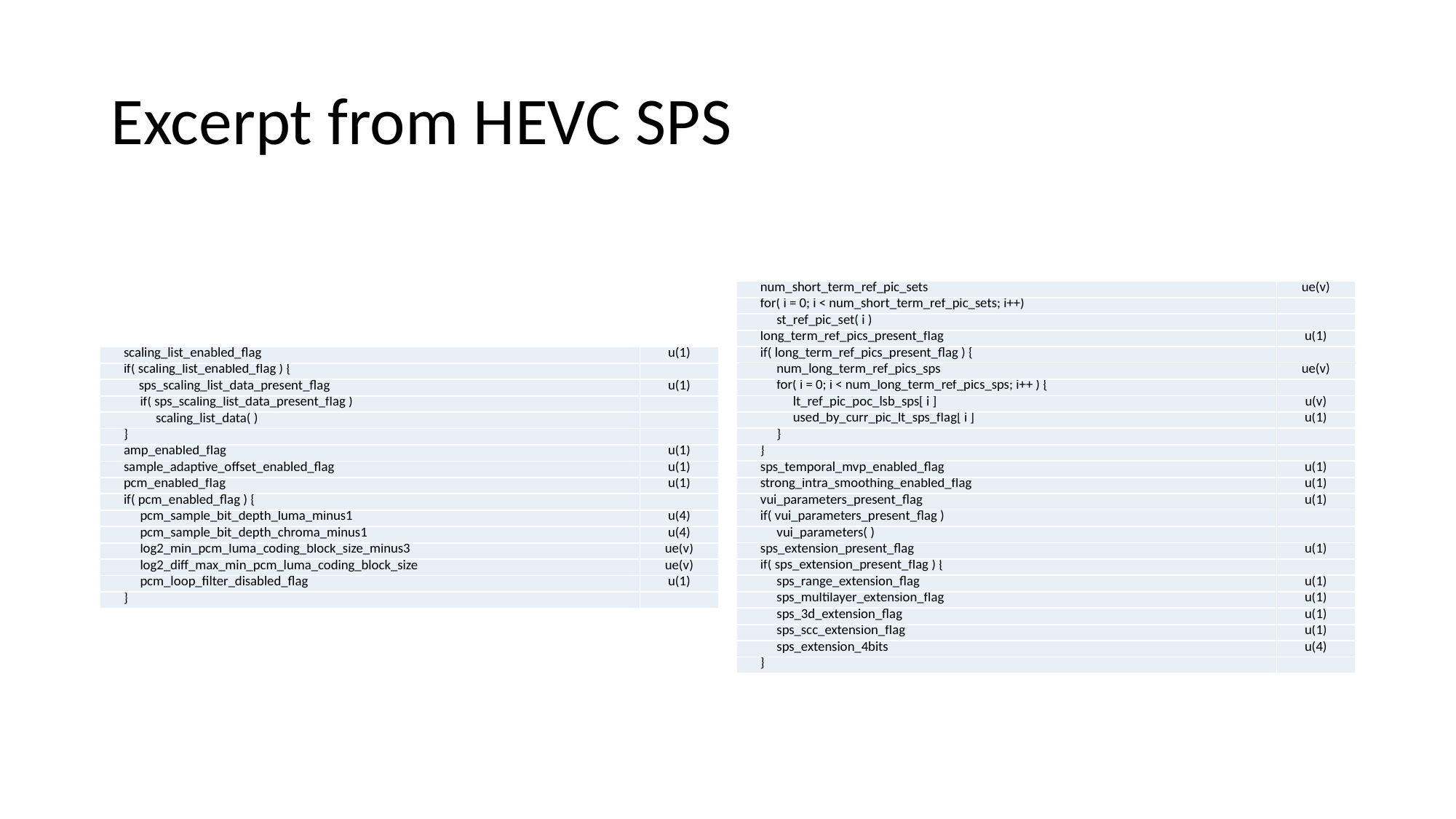

# Excerpt from HEVC SPS
| num\_short\_term\_ref\_pic\_sets | ue(v) |
| --- | --- |
| for( i = 0; i < num\_short\_term\_ref\_pic\_sets; i++) |  |
| st\_ref\_pic\_set( i ) |  |
| long\_term\_ref\_pics\_present\_flag | u(1) |
| if( long\_term\_ref\_pics\_present\_flag ) { |  |
| num\_long\_term\_ref\_pics\_sps | ue(v) |
| for( i = 0; i < num\_long\_term\_ref\_pics\_sps; i++ ) { |  |
| lt\_ref\_pic\_poc\_lsb\_sps[ i ] | u(v) |
| used\_by\_curr\_pic\_lt\_sps\_flag[ i ] | u(1) |
| } |  |
| } |  |
| sps\_temporal\_mvp\_enabled\_flag | u(1) |
| strong\_intra\_smoothing\_enabled\_flag | u(1) |
| vui\_parameters\_present\_flag | u(1) |
| if( vui\_parameters\_present\_flag ) |  |
| vui\_parameters( ) |  |
| sps\_extension\_present\_flag | u(1) |
| if( sps\_extension\_present\_flag ) { |  |
| sps\_range\_extension\_flag | u(1) |
| sps\_multilayer\_extension\_flag | u(1) |
| sps\_3d\_extension\_flag | u(1) |
| sps\_scc\_extension\_flag | u(1) |
| sps\_extension\_4bits | u(4) |
| } |  |
| scaling\_list\_enabled\_flag | u(1) |
| --- | --- |
| if( scaling\_list\_enabled\_flag ) { |  |
| sps\_scaling\_list\_data\_present\_flag | u(1) |
| if( sps\_scaling\_list\_data\_present\_flag ) |  |
| scaling\_list\_data( ) |  |
| } |  |
| amp\_enabled\_flag | u(1) |
| sample\_adaptive\_offset\_enabled\_flag | u(1) |
| pcm\_enabled\_flag | u(1) |
| if( pcm\_enabled\_flag ) { |  |
| pcm\_sample\_bit\_depth\_luma\_minus1 | u(4) |
| pcm\_sample\_bit\_depth\_chroma\_minus1 | u(4) |
| log2\_min\_pcm\_luma\_coding\_block\_size\_minus3 | ue(v) |
| log2\_diff\_max\_min\_pcm\_luma\_coding\_block\_size | ue(v) |
| pcm\_loop\_filter\_disabled\_flag | u(1) |
| } |  |